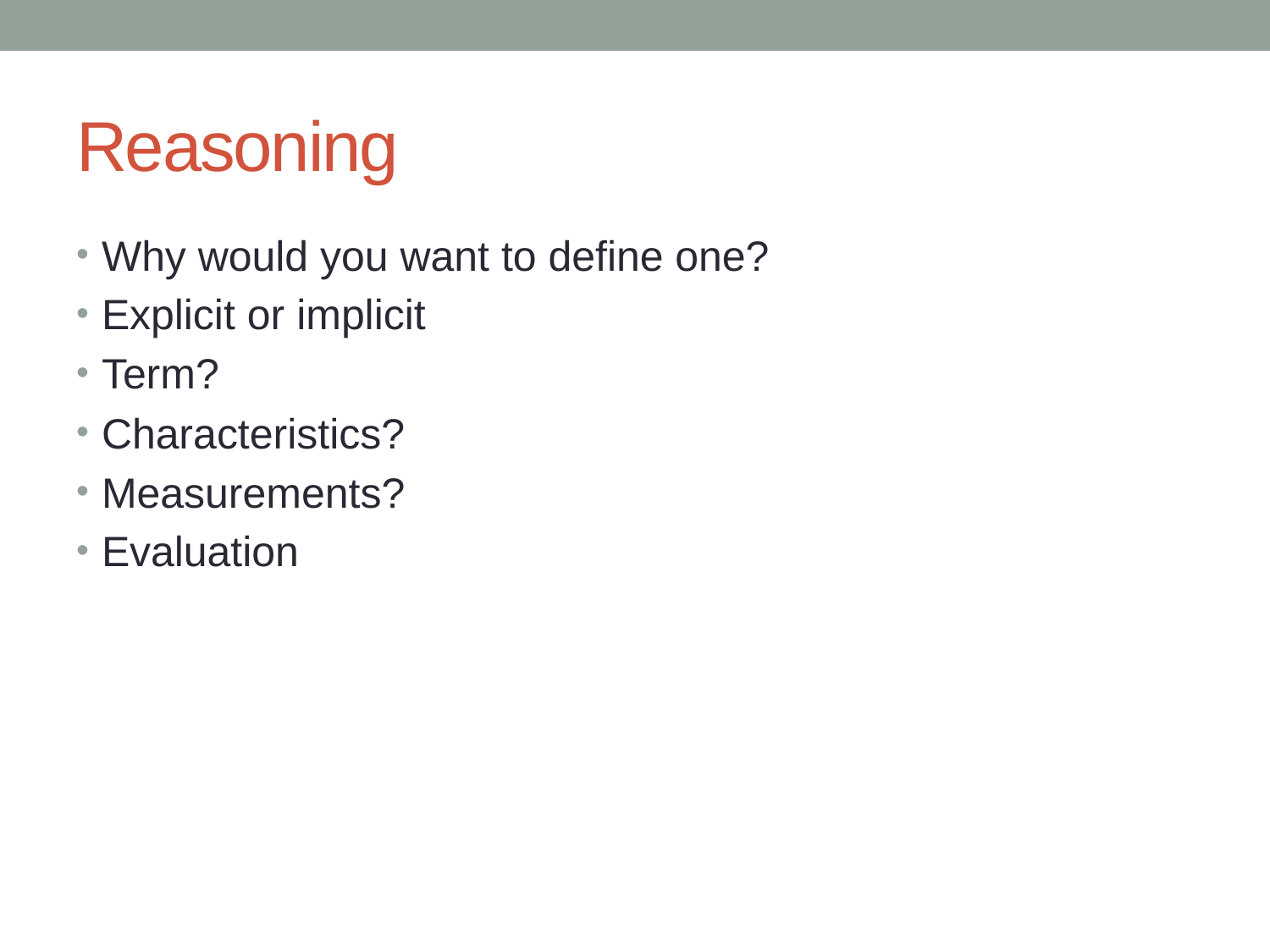

# Reasoning
Why would you want to define one?
Explicit or implicit
Term?
Characteristics?
Measurements?
Evaluation